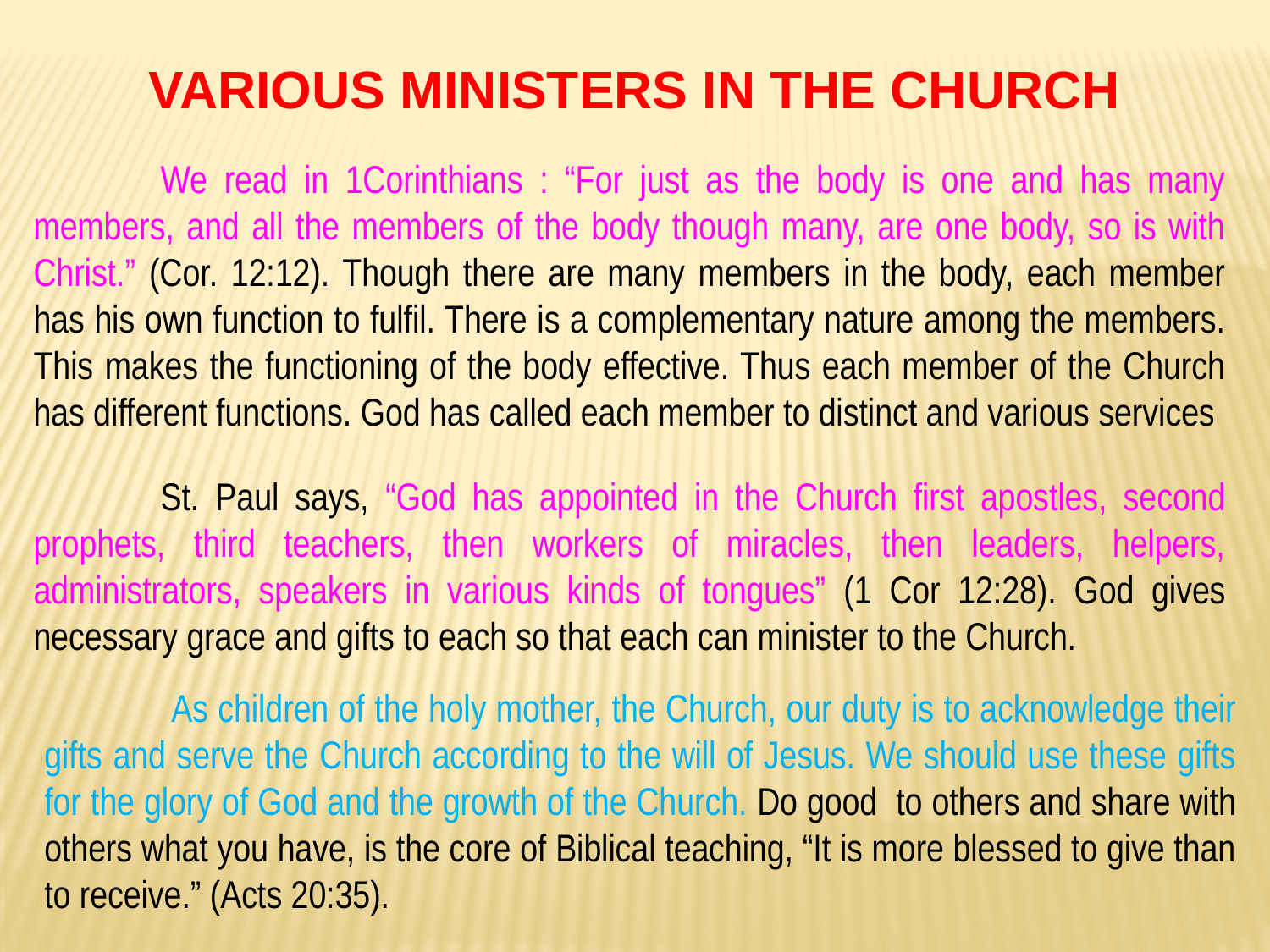

VARIOUS MINISTERS IN THE CHURCH
	We read in 1Corinthians : “For just as the body is one and has many members, and all the members of the body though many, are one body, so is with Christ.” (Cor. 12:12). Though there are many members in the body, each member has his own function to fulfil. There is a complementary nature among the members. This makes the functioning of the body effective. Thus each member of the Church has different functions. God has called each member to distinct and various services
	St. Paul says, “God has appointed in the Church first apostles, second prophets, third teachers, then workers of miracles, then leaders, helpers, administrators, speakers in various kinds of tongues” (1 Cor 12:28). God gives necessary grace and gifts to each so that each can minister to the Church.
	As children of the holy mother, the Church, our duty is to acknowledge their gifts and serve the Church according to the will of Jesus. We should use these gifts for the glory of God and the growth of the Church. Do good  to others and share with others what you have, is the core of Biblical teaching, “It is more blessed to give than to receive.” (Acts 20:35).